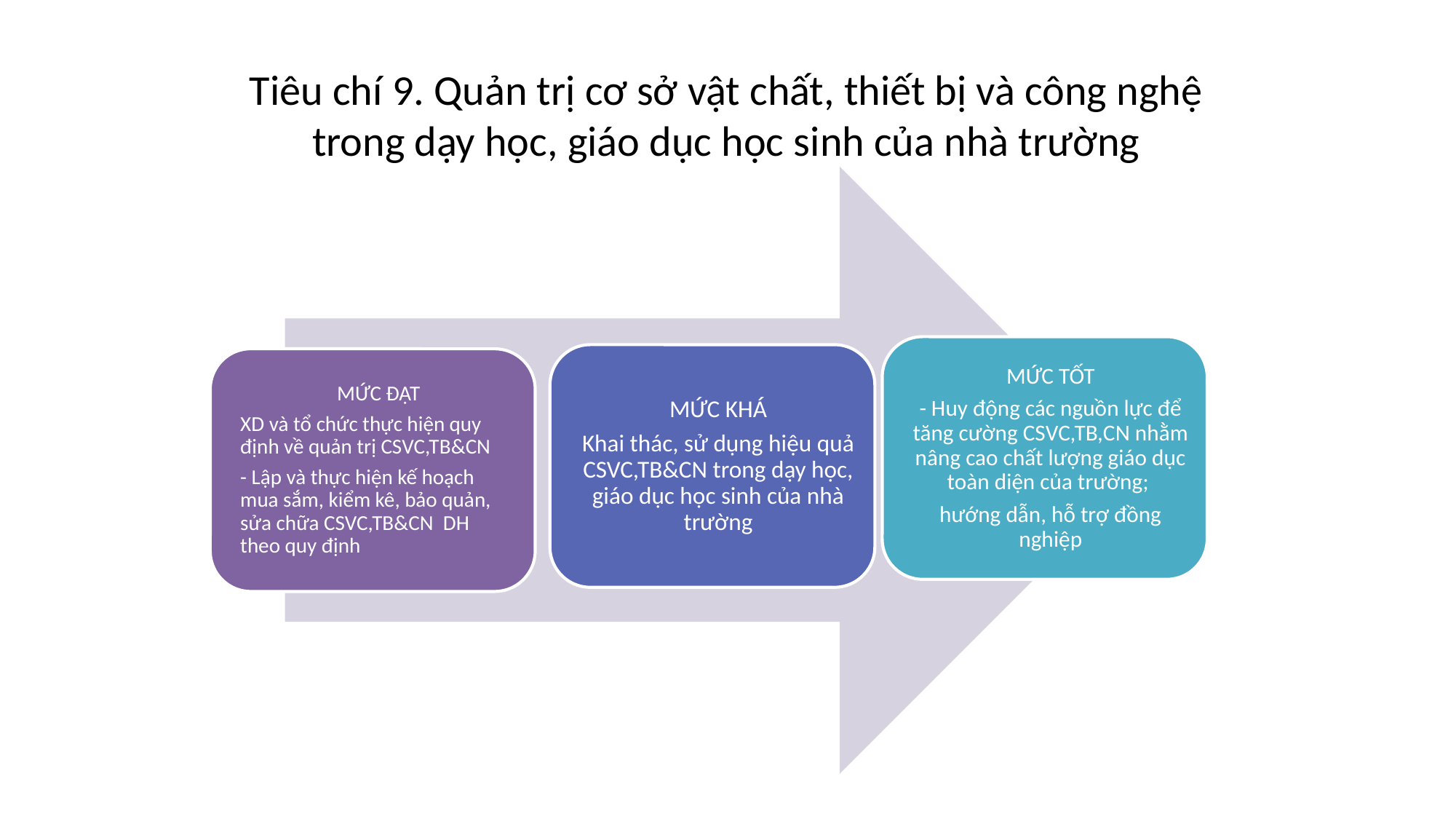

# Tiêu chí 9. Quản trị cơ sở vật chất, thiết bị và công nghệ trong dạy học, giáo dục học sinh của nhà trường
MỨC ĐẠT
XD và tổ chức thực hiện quy định về quản trị CSVC,TB&CN
- Lập và thực hiện kế hoạch mua sắm, kiểm kê, bảo quản, sửa chữa CSVC,TB&CN  DH  theo quy định
MỨC KHÁ
Khai thác, sử dụng hiệu quả CSVC,TB&CN trong dạy học, giáo dục học sinh của nhà trường
MỨC TỐT
- Huy động các nguồn lực để tăng cường CSVC,TB,CN nhằm nâng cao chất lượng giáo dục toàn diện của trường;
hướng dẫn, hỗ trợ đồng nghiệp